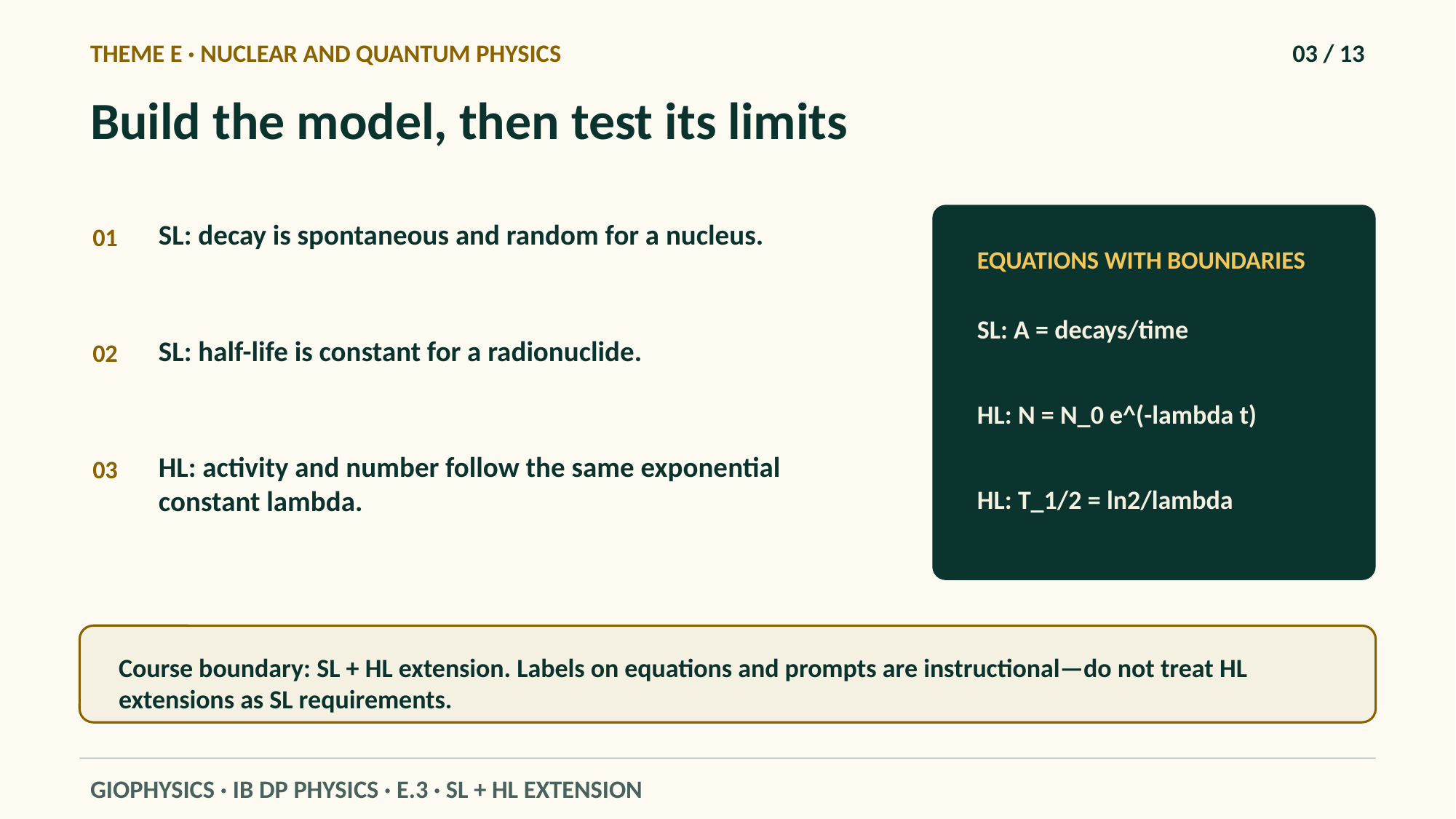

THEME E · NUCLEAR AND QUANTUM PHYSICS
03 / 13
Build the model, then test its limits

SL: decay is spontaneous and random for a nucleus.
01
EQUATIONS WITH BOUNDARIES
SL: A = decays/time
SL: half-life is constant for a radionuclide.
02
HL: N = N_0 e^(-lambda t)
HL: activity and number follow the same exponential constant lambda.
03
HL: T_1/2 = ln2/lambda

Course boundary: SL + HL extension. Labels on equations and prompts are instructional—do not treat HL extensions as SL requirements.

GIOPHYSICS · IB DP PHYSICS · E.3 · SL + HL EXTENSION